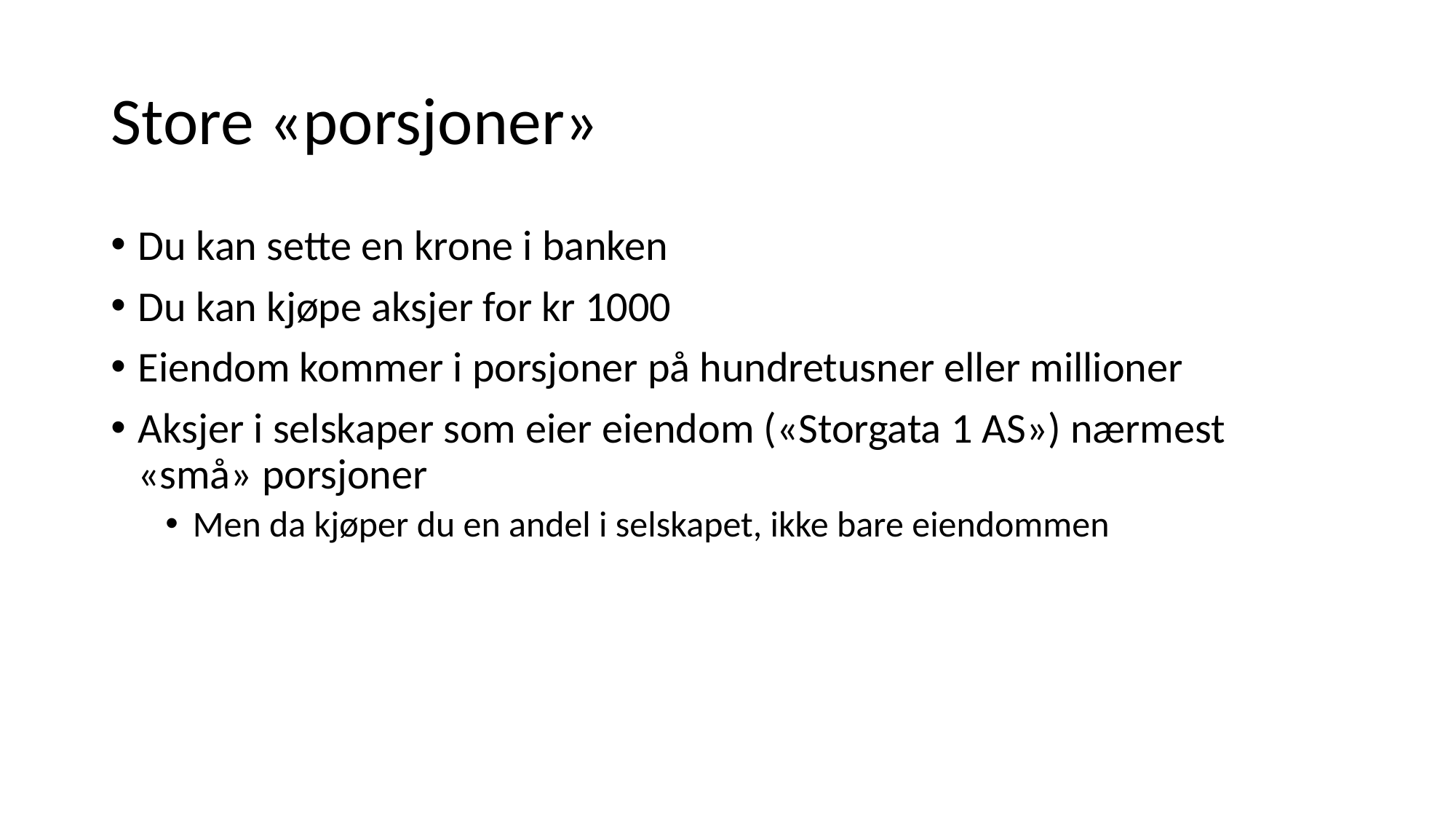

# Store «porsjoner»
Du kan sette en krone i banken
Du kan kjøpe aksjer for kr 1000
Eiendom kommer i porsjoner på hundretusner eller millioner
Aksjer i selskaper som eier eiendom («Storgata 1 AS») nærmest «små» porsjoner
Men da kjøper du en andel i selskapet, ikke bare eiendommen